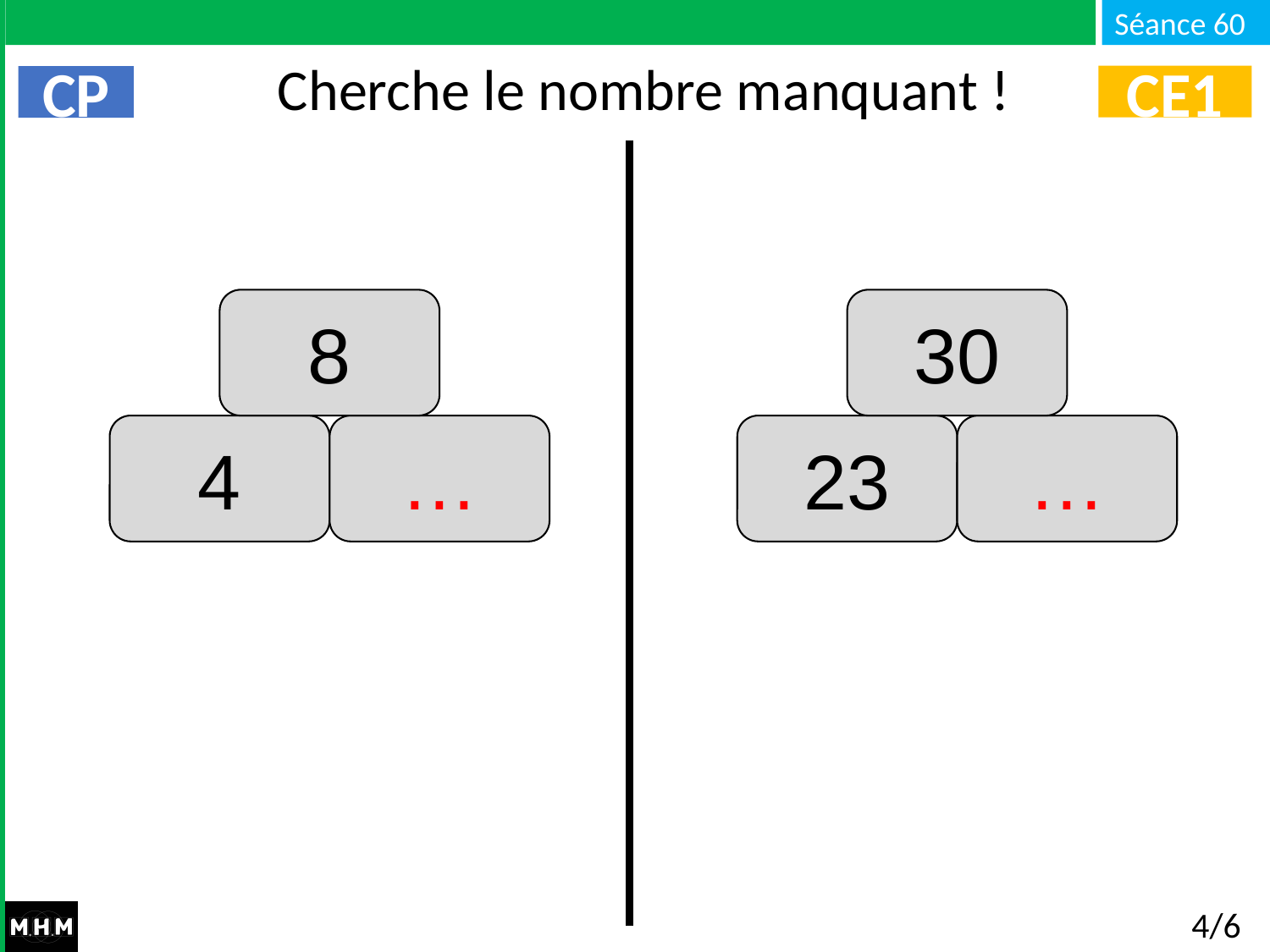

# Cherche le nombre manquant !
CE1
CP
8
30
…
…
4
23
4/6